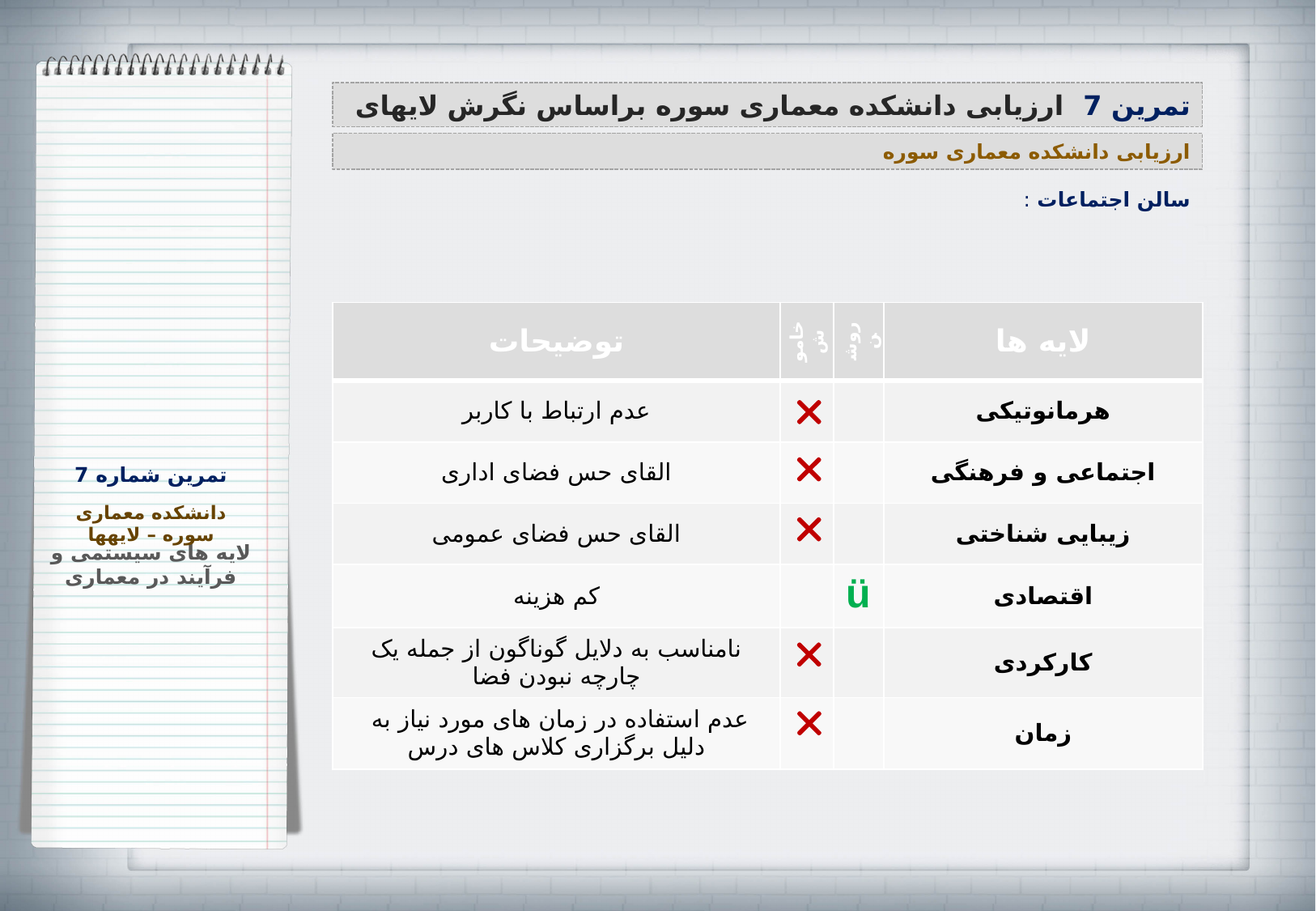

تمرین 7  ارزیابی دانشکده معماری سوره براساس نگرش لایه‏ای
ارزیابی دانشکده معماری سوره
سالن اجتماعات :
| توضیحات | خاموش | روشن | لایه ها |
| --- | --- | --- | --- |
| عدم ارتباط با کاربر |  |  | هرمانوتیکی |
| القای حس فضای اداری |  |  | اجتماعی و فرهنگی |
| القای حس فضای عمومی |  |  | زیبایی شناختی |
| کم هزینه |  | ü | اقتصادی |
| نامناسب به دلایل گوناگون از جمله یک چارچه نبودن فضا |  |  | کارکردی |
| عدم استفاده در زمان های مورد نیاز به دلیل برگزاری کلاس های درس |  |  | زمان |

تمرین شماره 7
دانشکده معماری سوره – لایه‏ها

لایه های سیستمی و فرآیند در معماری